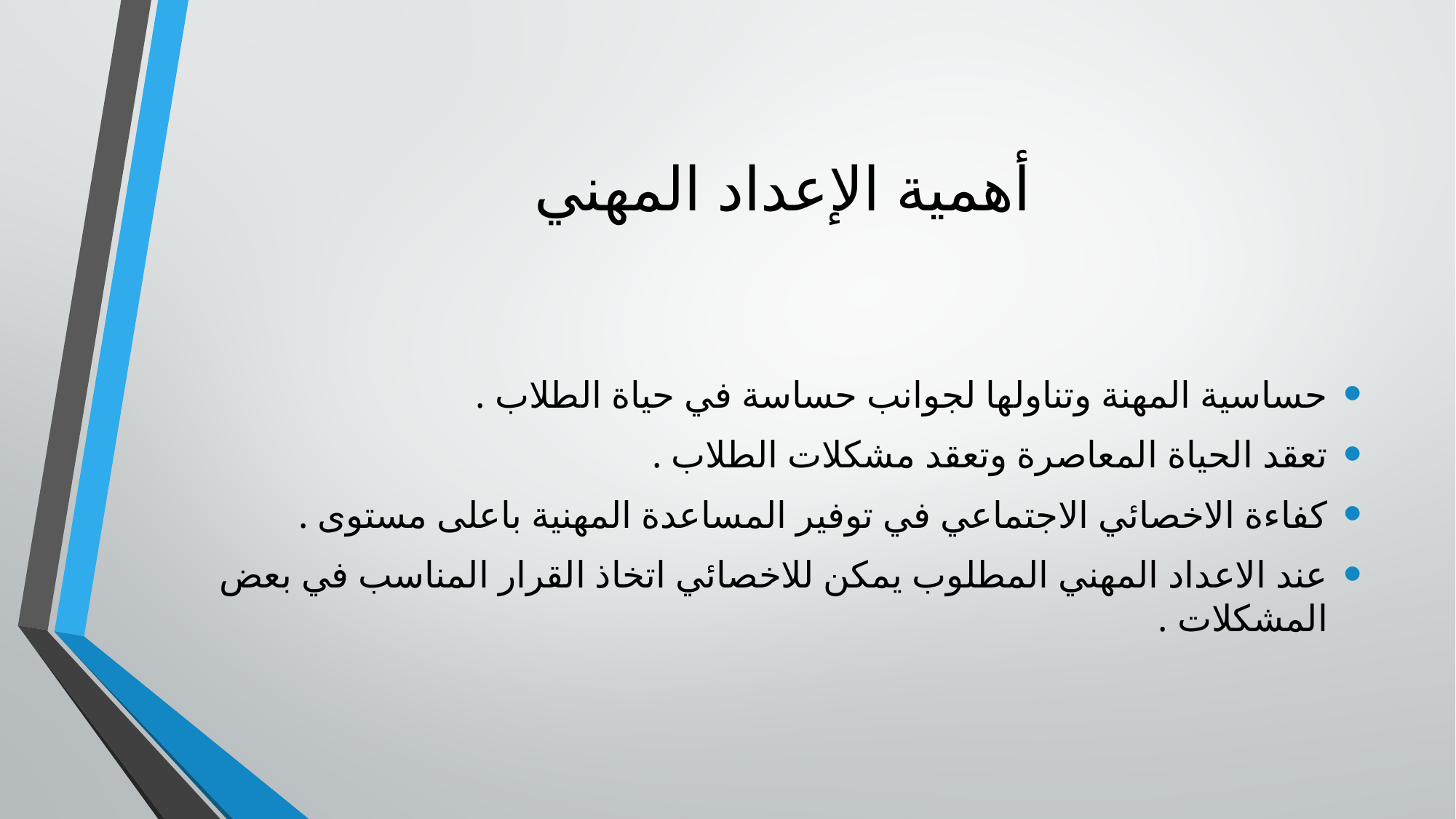

# أهمية الإعداد المهني
حساسية المهنة وتناولها لجوانب حساسة في حياة الطلاب .
تعقد الحياة المعاصرة وتعقد مشكلات الطلاب .
كفاءة الاخصائي الاجتماعي في توفير المساعدة المهنية باعلى مستوى .
عند الاعداد المهني المطلوب يمكن للاخصائي اتخاذ القرار المناسب في بعض المشكلات .